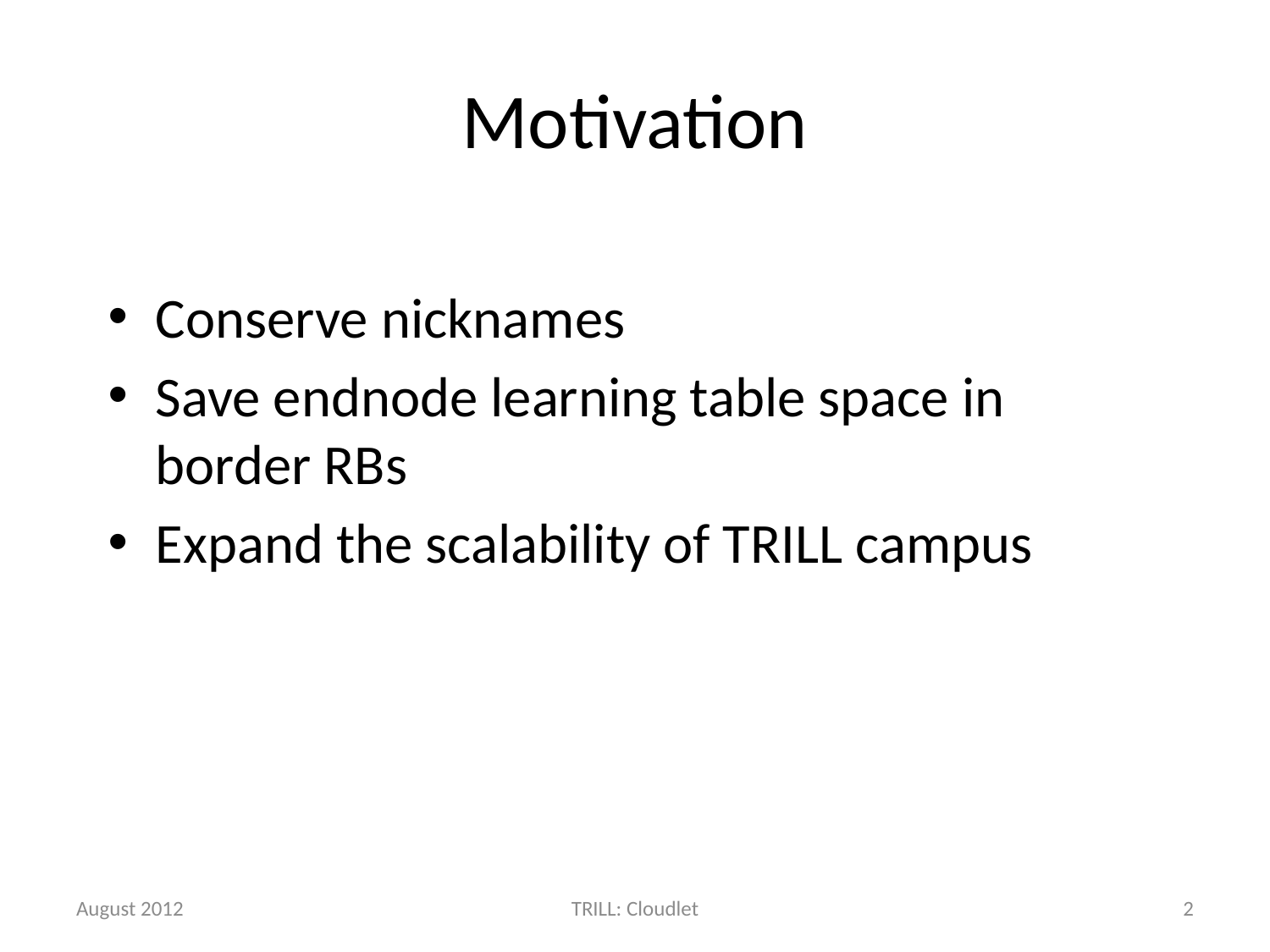

# Motivation
Conserve nicknames
Save endnode learning table space in border RBs
Expand the scalability of TRILL campus

August 2012
TRILL: Cloudlet
2